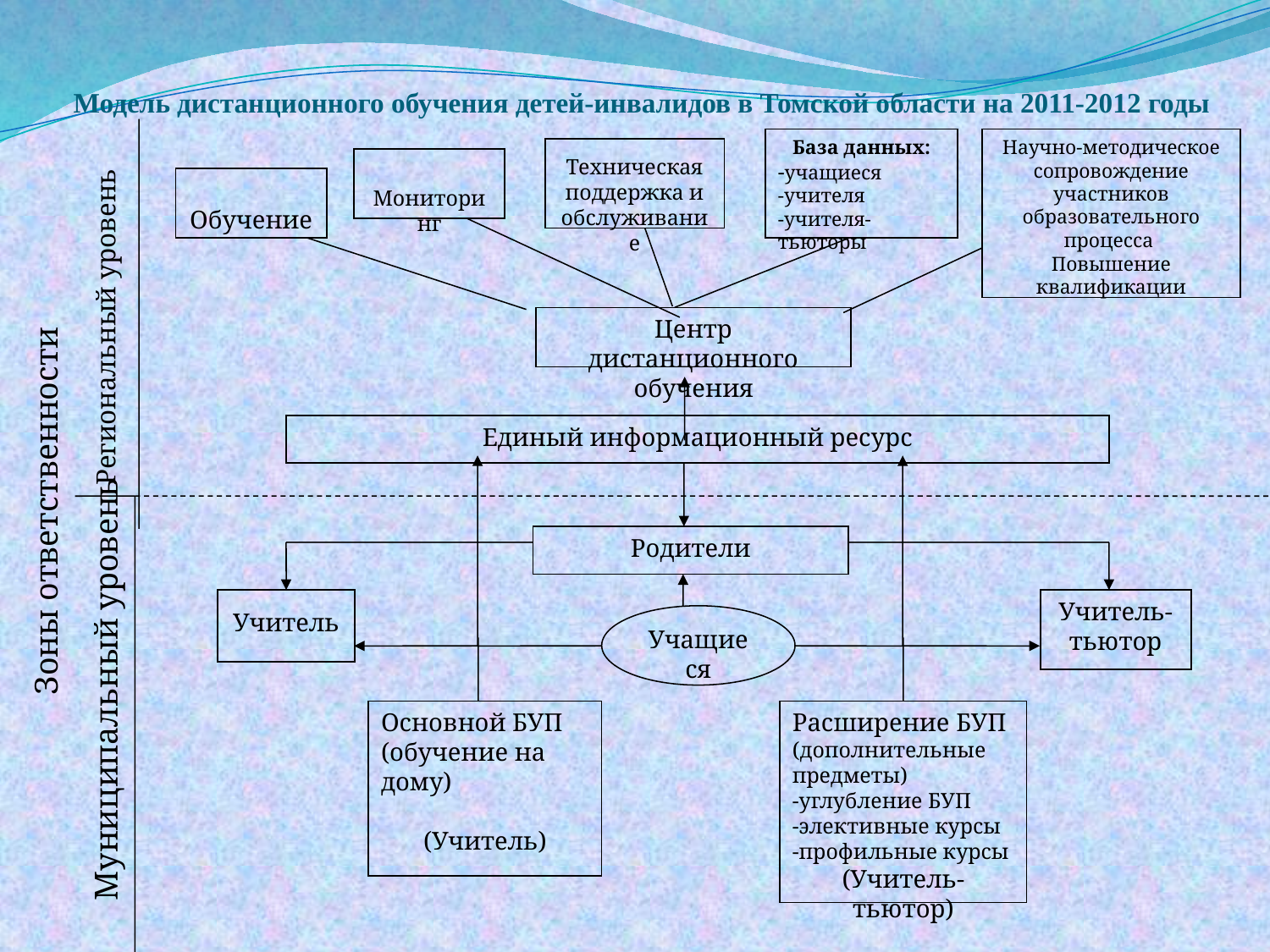

# Модель дистанционного обучения детей-инвалидов в Томской области на 2011-2012 годы

База данных:
-учащиеся
-учителя
-учителя-тьюторы
Научно-методическое сопровождение участников образовательного процесса
Повышение квалификации

Техническая поддержка и обслуживание

Мониторинг

Обучение

Региональный уровень
Центр дистанционного обучения

Единый информационный ресурс

Зоны ответственности

Родители

Учитель
Учитель-тьютор
Учащиеся

Муниципальный уровень
Основной БУП
(обучение на дому)

(Учитель)

Расширение БУП
(дополнительные предметы)
-углубление БУП
-элективные курсы
-профильные курсы
(Учитель-тьютор)